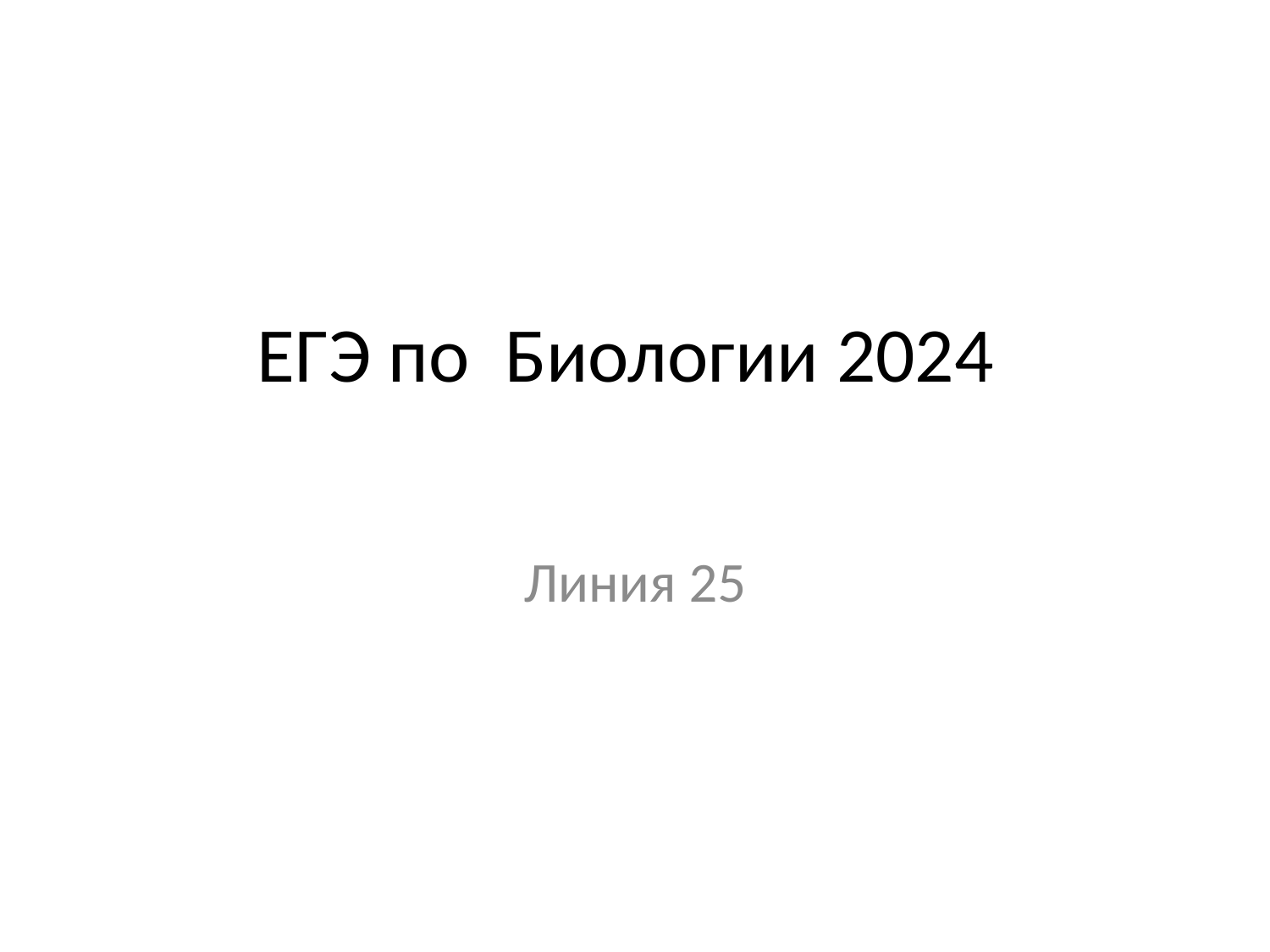

# ЕГЭ по  Биологии 2024
Линия 25